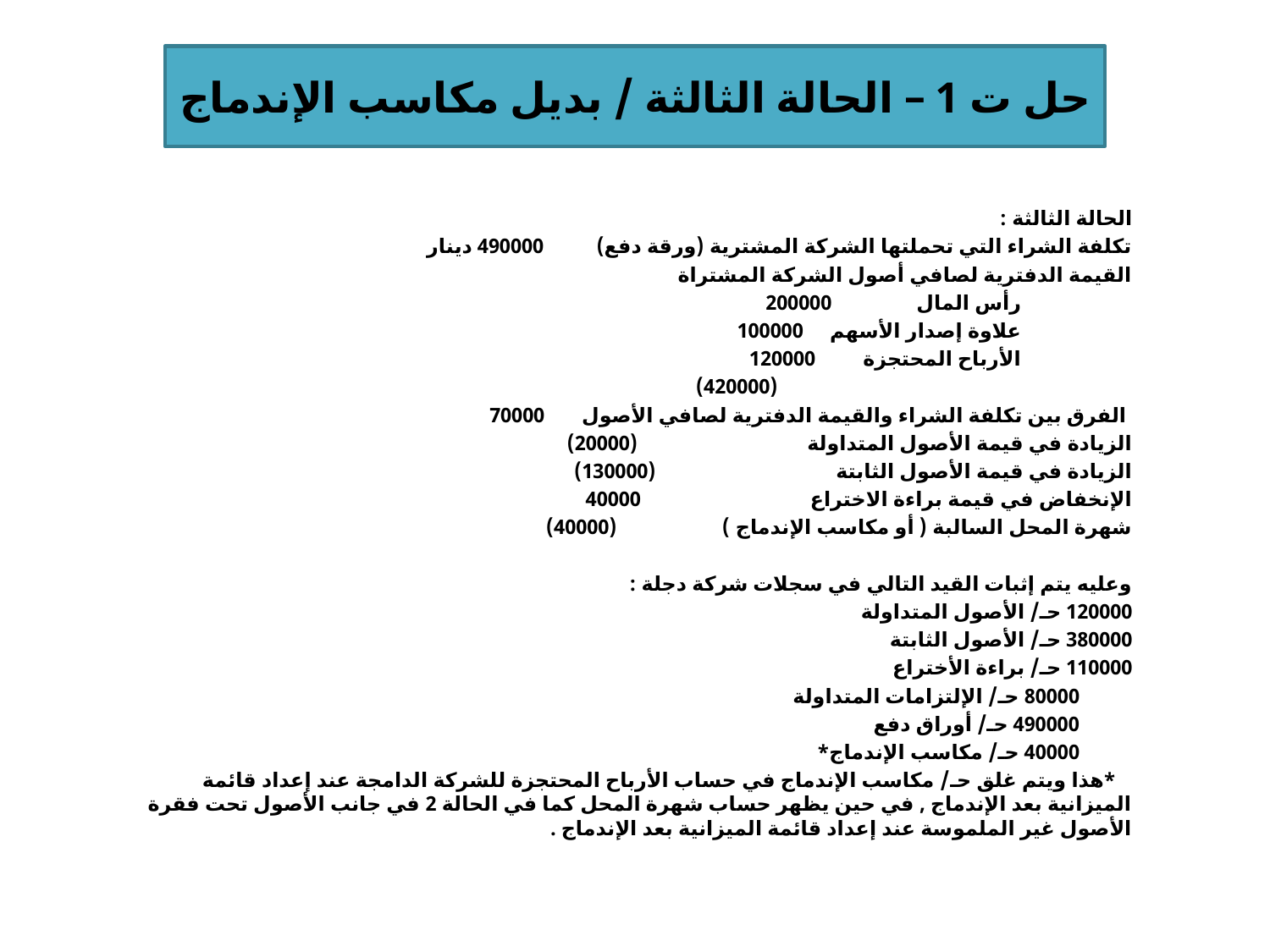

# حل ت 1 – الحالة الثالثة / بديل مكاسب الإندماج

الحالة الثالثة :
تكلفة الشراء التي تحملتها الشركة المشترية (ورقة دفع)          490000 دينار
القيمة الدفترية لصافي أصول الشركة المشتراة
                     رأس المال                200000
                     علاوة إصدار الأسهم     100000
                     الأرباح المحتجزة         120000
                                                                   (420000)
 الفرق بين تكلفة الشراء والقيمة الدفترية لصافي الأصول       70000
الزيادة في قيمة الأصول المتداولة                                (20000)
الزيادة في قيمة الأصول الثابتة                                  (130000)
الإنخفاض في قيمة براءة الاختراع                                40000
شهرة المحل السالبة ( أو مكاسب الإندماج )                    (40000)

وعليه يتم إثبات القيد التالي في سجلات شركة دجلة :
120000 حـ/ الأصول المتداولة
380000 حـ/ الأصول الثابتة
110000 حـ/ براءة الأختراع
          80000 حـ/ الإلتزامات المتداولة
          490000 حـ/ أوراق دفع
          40000 حـ/ مكاسب الإندماج*
   *هذا ويتم غلق حـ/ مكاسب الإندماج في حساب الأرباح المحتجزة للشركة الدامجة عند إعداد قائمة الميزانية بعد الإندماج , في حين يظهر حساب شهرة المحل كما في الحالة 2 في جانب الأصول تحت فقرة الأصول غير الملموسة عند إعداد قائمة الميزانية بعد الإندماج .